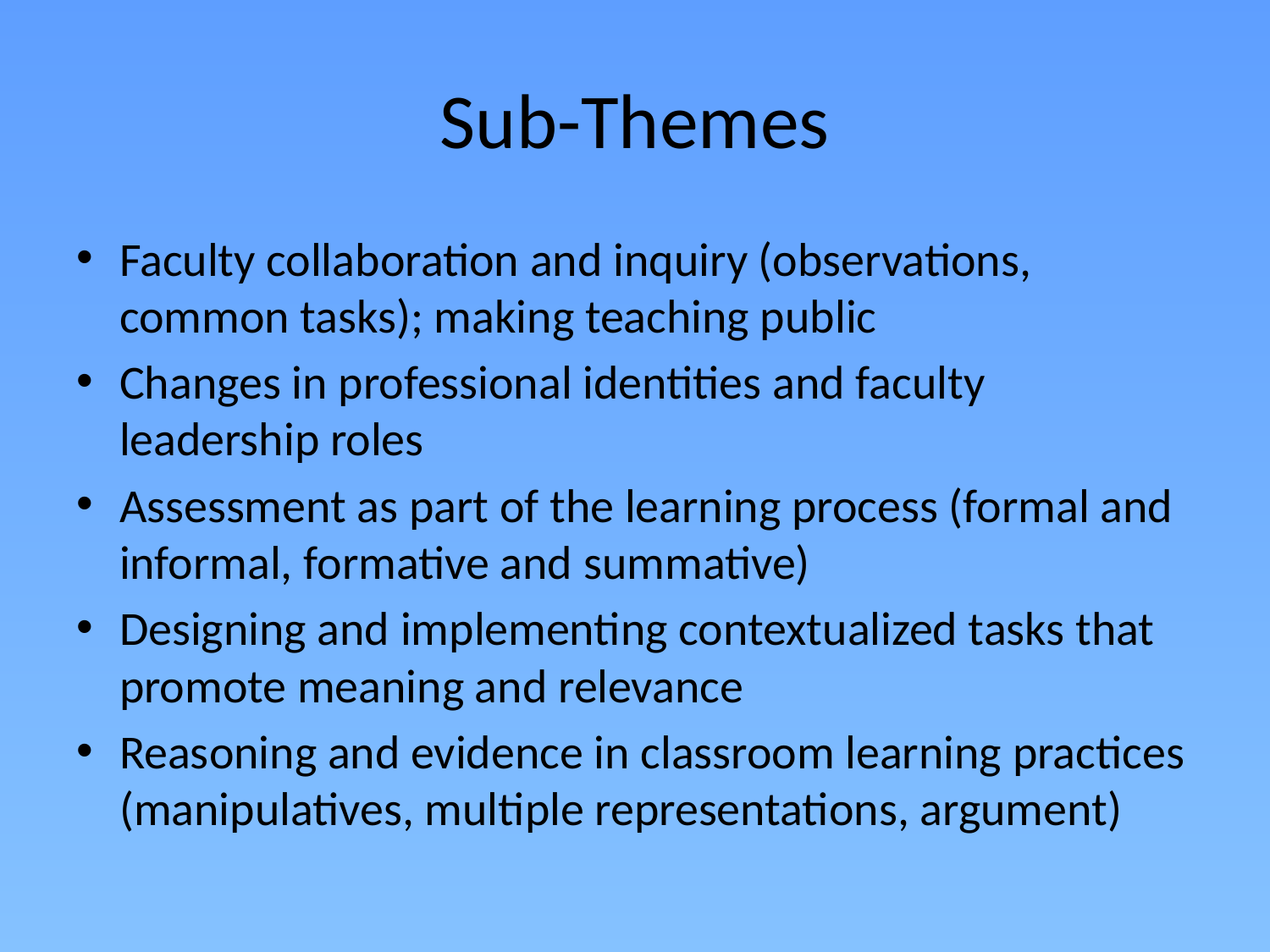

# Sub-Themes
Faculty collaboration and inquiry (observations, common tasks); making teaching public
Changes in professional identities and faculty leadership roles
Assessment as part of the learning process (formal and informal, formative and summative)
Designing and implementing contextualized tasks that promote meaning and relevance
Reasoning and evidence in classroom learning practices (manipulatives, multiple representations, argument)